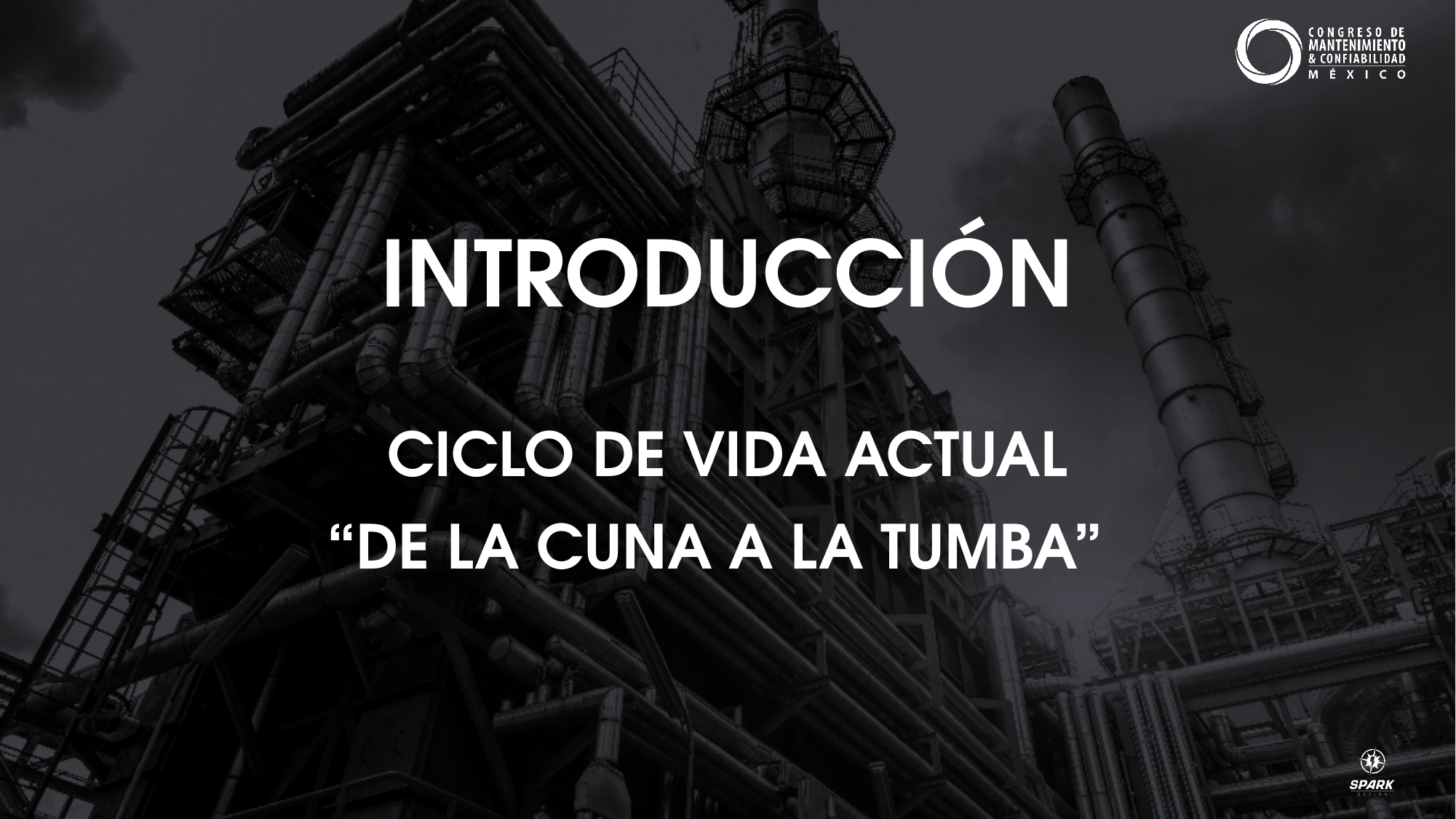

INTRODUCCIÓN
CICLO DE VIDA ACTUAL
“DE LA CUNA A LA TUMBA”